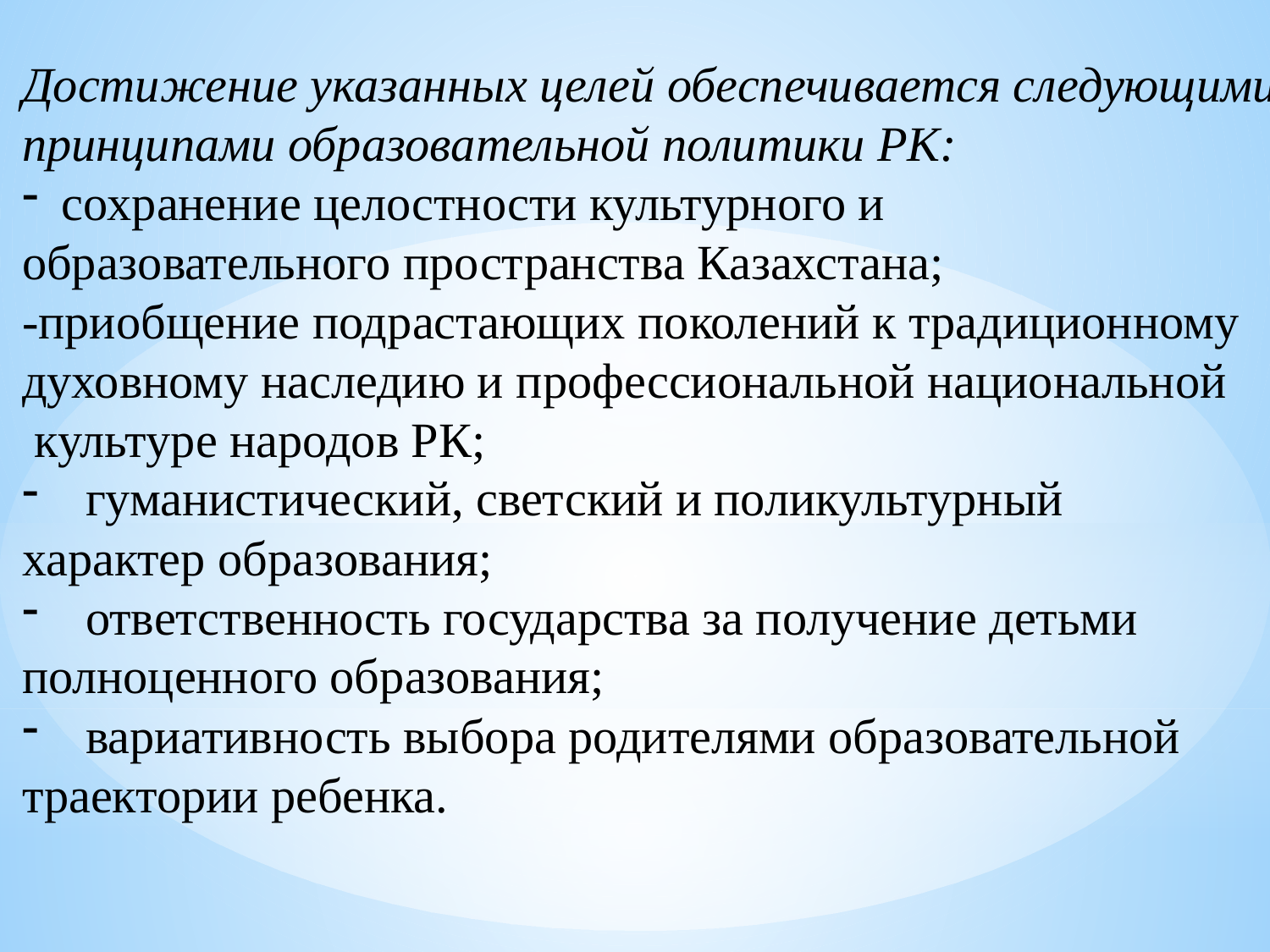

Достижение указанных целей обеспечивается следующими
принципами образовательной политики РК:
сохранение целостности культурного и
образовательного пространства Казахстана;
-приобщение подрастающих поколений к традиционному
духовному наследию и профессиональной национальной
 культуре народов РК;
гуманистический, светский и поликультурный
характер образования;
ответственность государства за получение детьми
полноценного образования;
вариативность выбора родителями образовательной
траектории ребенка.